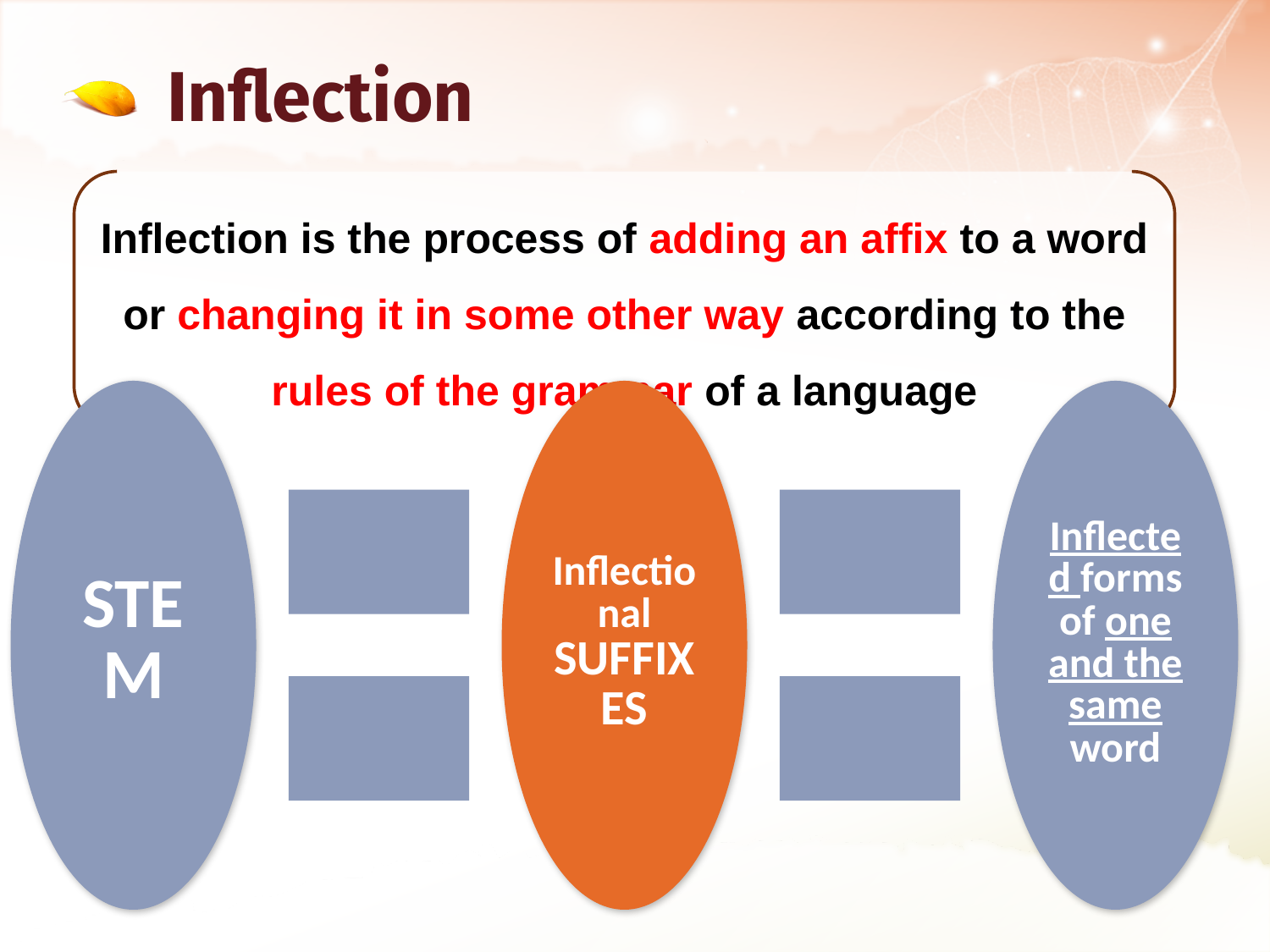

# Inflection
Inflection is the process of adding an affix to a word or changing it in some other way according to the rules of the grammar of a language
STEM
Inflectional SUFFIXES
Inflected forms of one and the same word